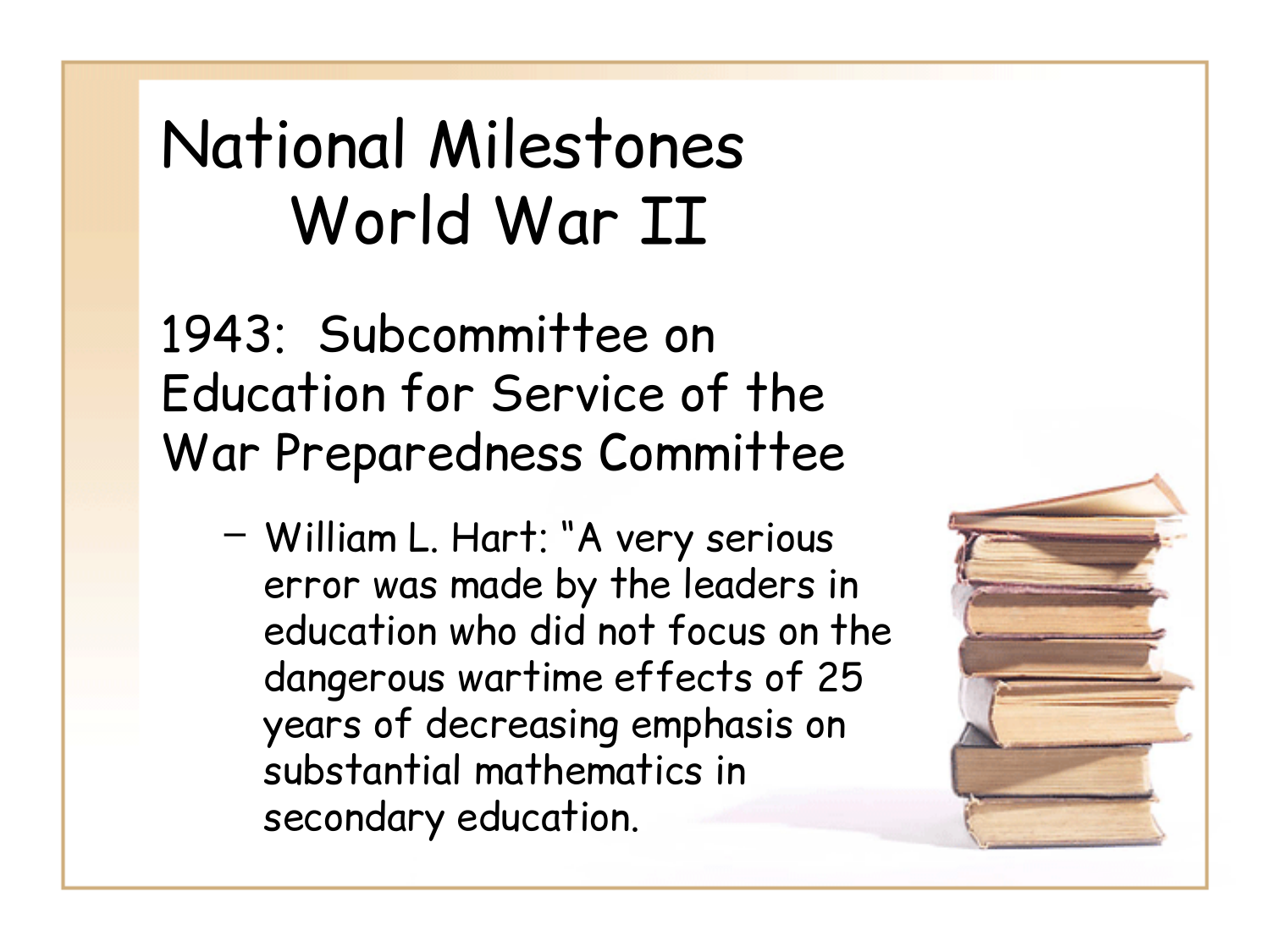

# National Milestones World War II
1943:  Subcommittee on Education for Service of the War Preparedness Committee

William L. Hart: “A very serious error was made by the leaders in education who did not focus on the dangerous wartime effects of 25 years of decreasing emphasis on substantial mathematics in secondary education.